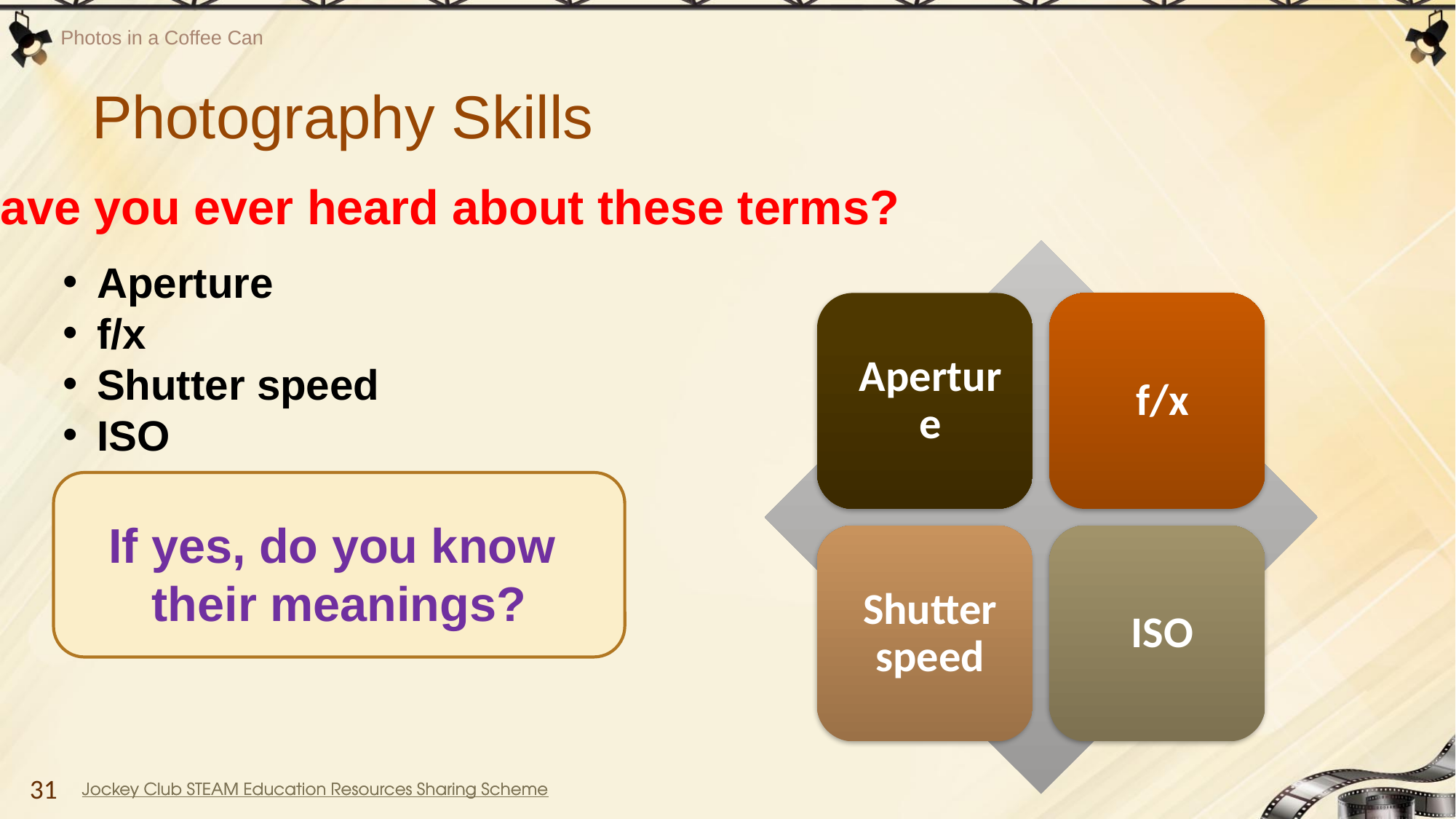

# Photography Skills
Have you ever heard about these terms?
Aperture
f/x
Shutter speed
ISO
Aperture
f/x
Shutter speed
ISO

If yes, do you know
their meanings?